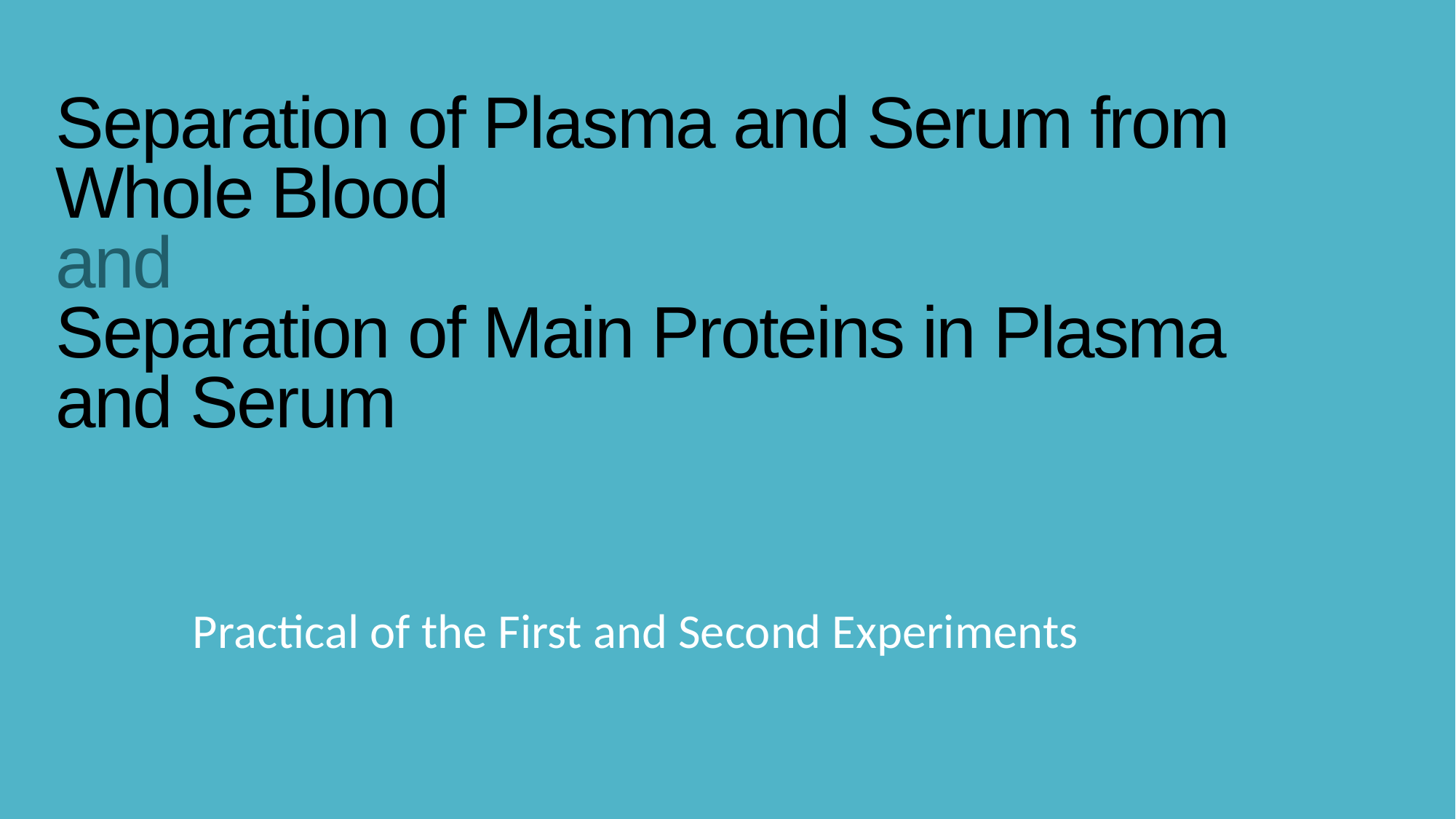

# Separation of Plasma and Serum from Whole Blood and Separation of Main Proteins in Plasma and Serum
Practical of the First and Second Experiments